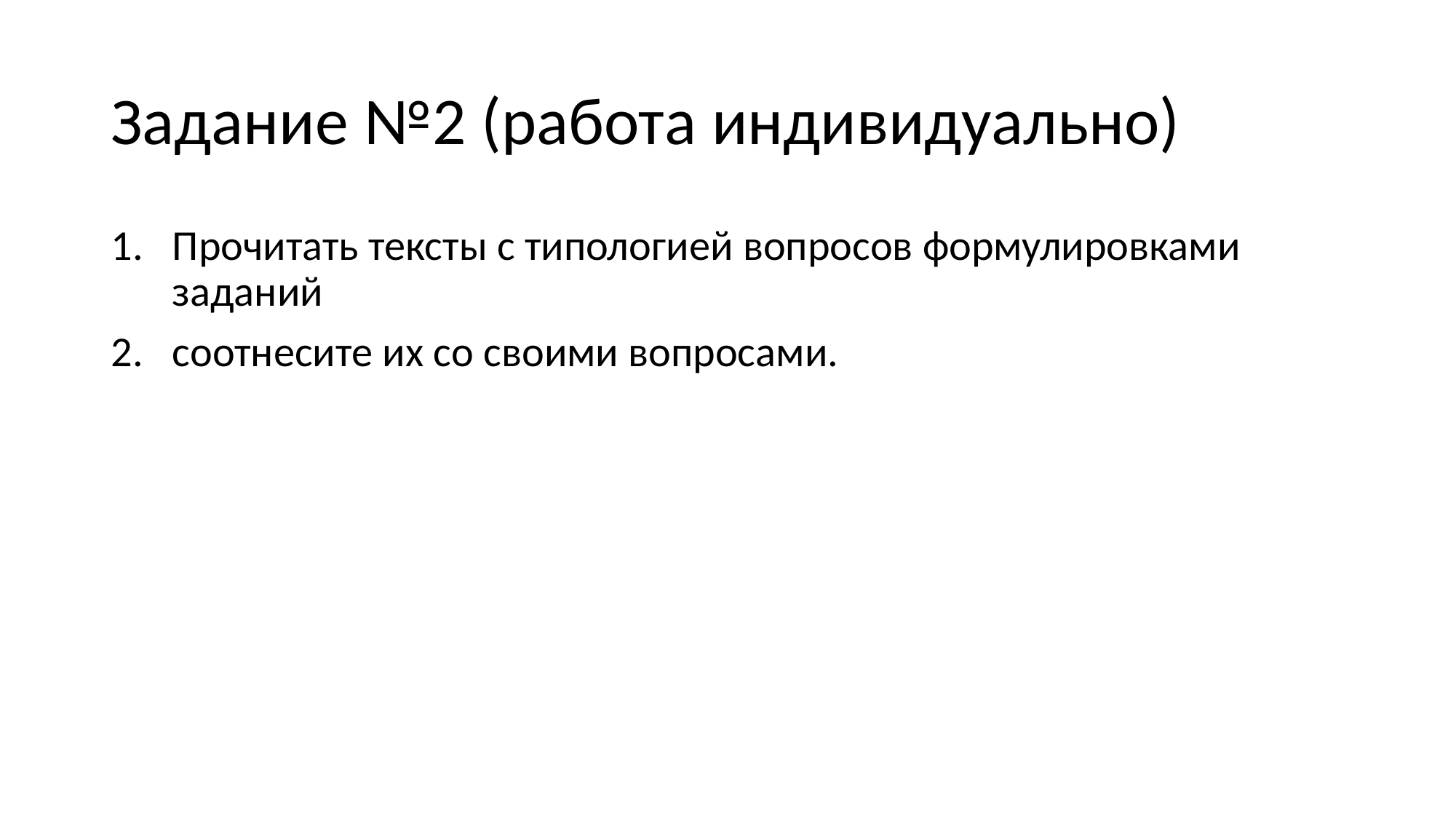

# Задание №2 (работа индивидуально)
Прочитать тексты с типологией вопросов формулировками заданий
соотнесите их со своими вопросами.